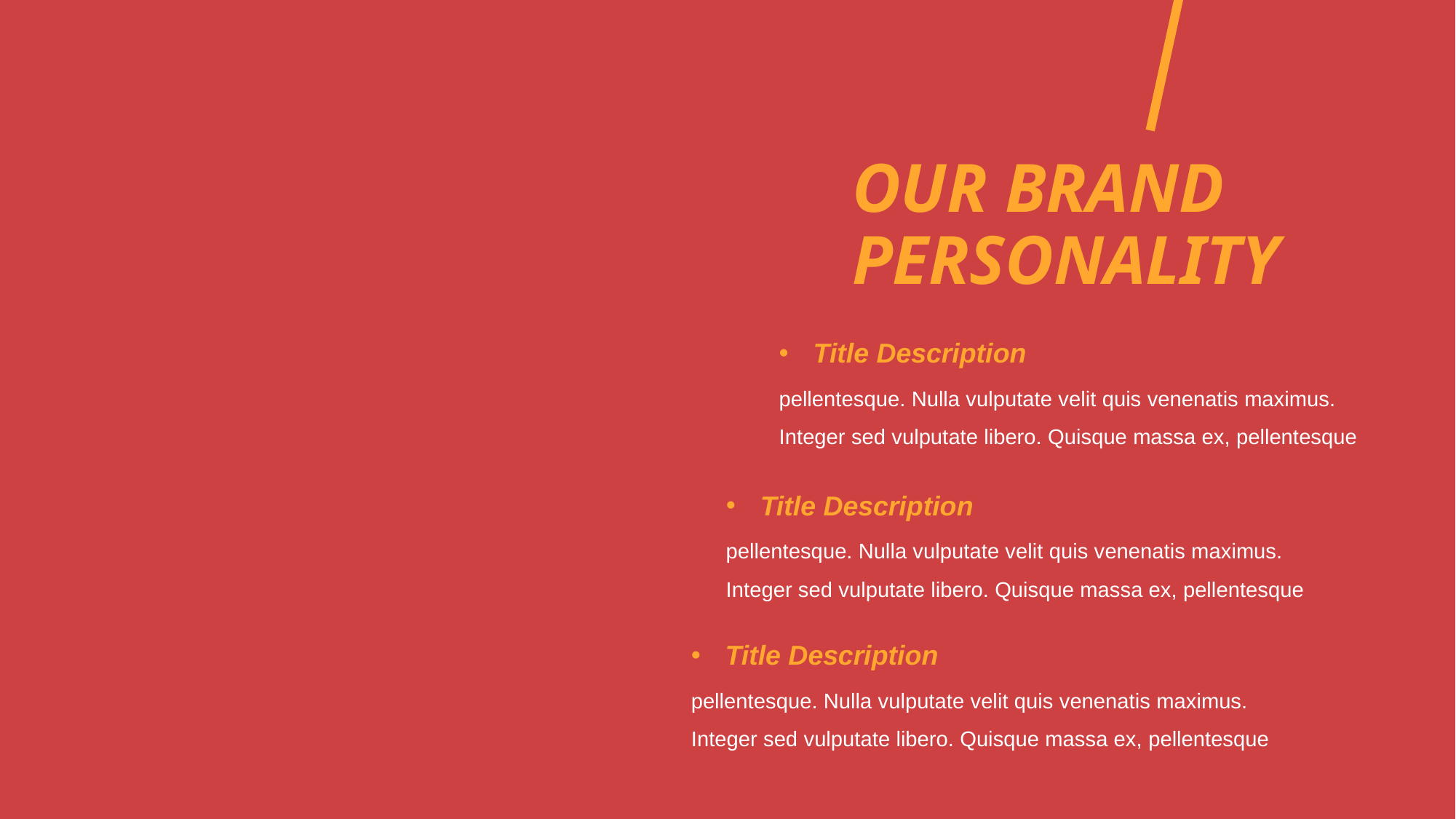

# OUR BRAND PERSONALITY
Title Description
pellentesque. Nulla vulputate velit quis venenatis maximus. Integer sed vulputate libero. Quisque massa ex, pellentesque
Title Description
pellentesque. Nulla vulputate velit quis venenatis maximus. Integer sed vulputate libero. Quisque massa ex, pellentesque
Title Description
pellentesque. Nulla vulputate velit quis venenatis maximus. Integer sed vulputate libero. Quisque massa ex, pellentesque